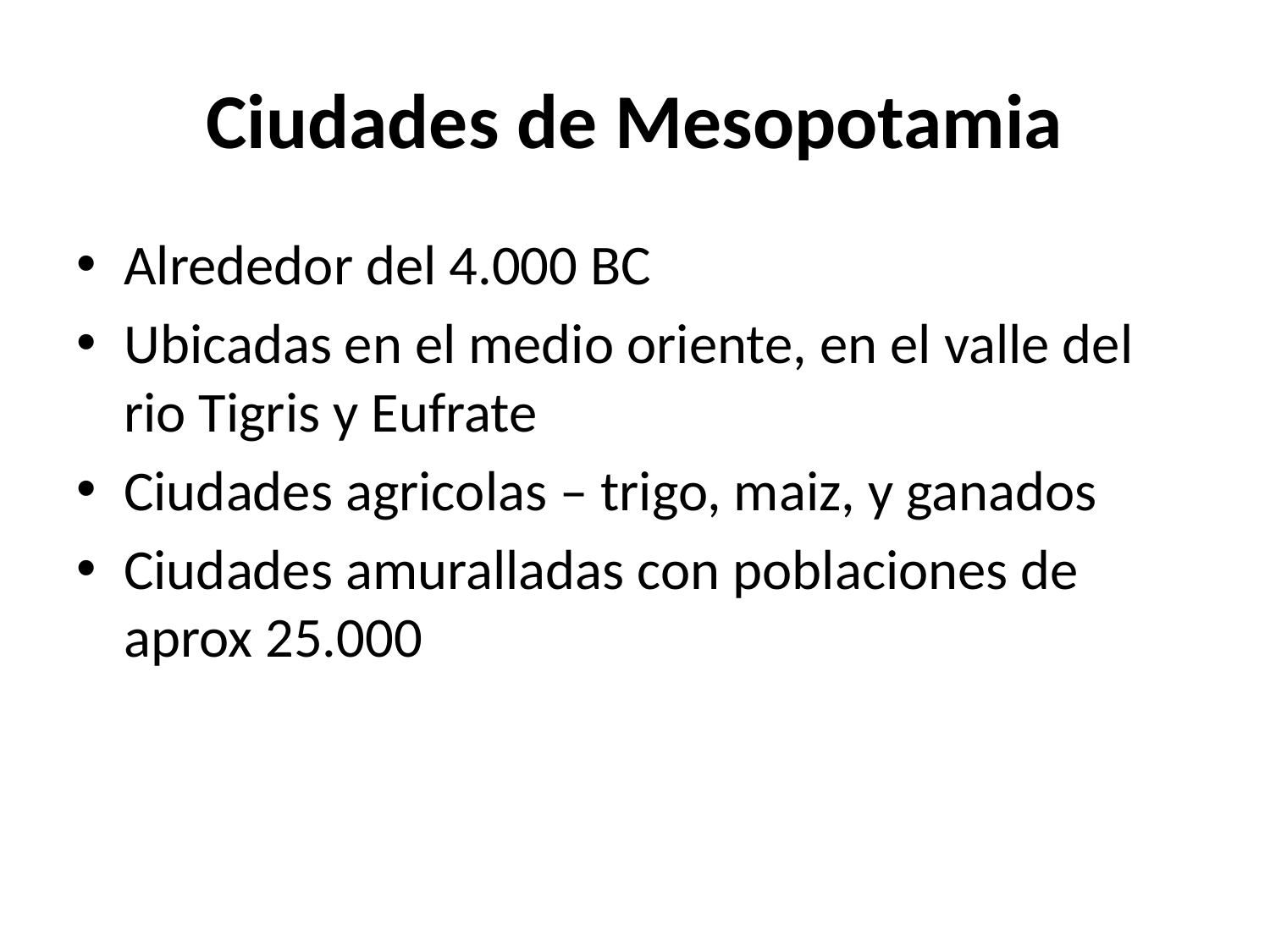

# Ciudades de Mesopotamia
Alrededor del 4.000 BC
Ubicadas en el medio oriente, en el valle del rio Tigris y Eufrate
Ciudades agricolas – trigo, maiz, y ganados
Ciudades amuralladas con poblaciones de aprox 25.000